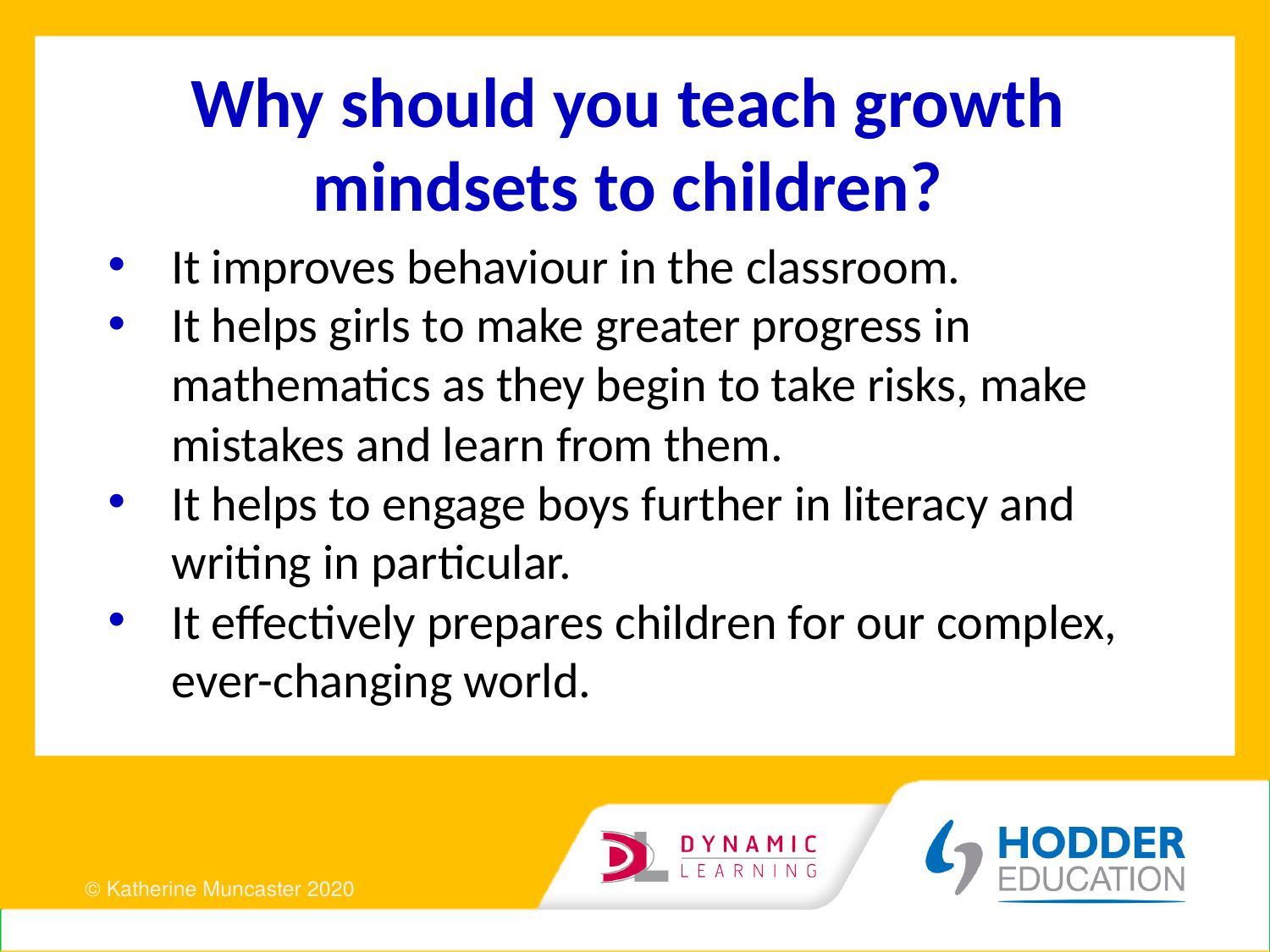

# Why should you teach growth mindsets to children?
It improves behaviour in the classroom.
It helps girls to make greater progress in mathematics as they begin to take risks, make mistakes and learn from them.
It helps to engage boys further in literacy and writing in particular.
It effectively prepares children for our complex, ever-changing world.